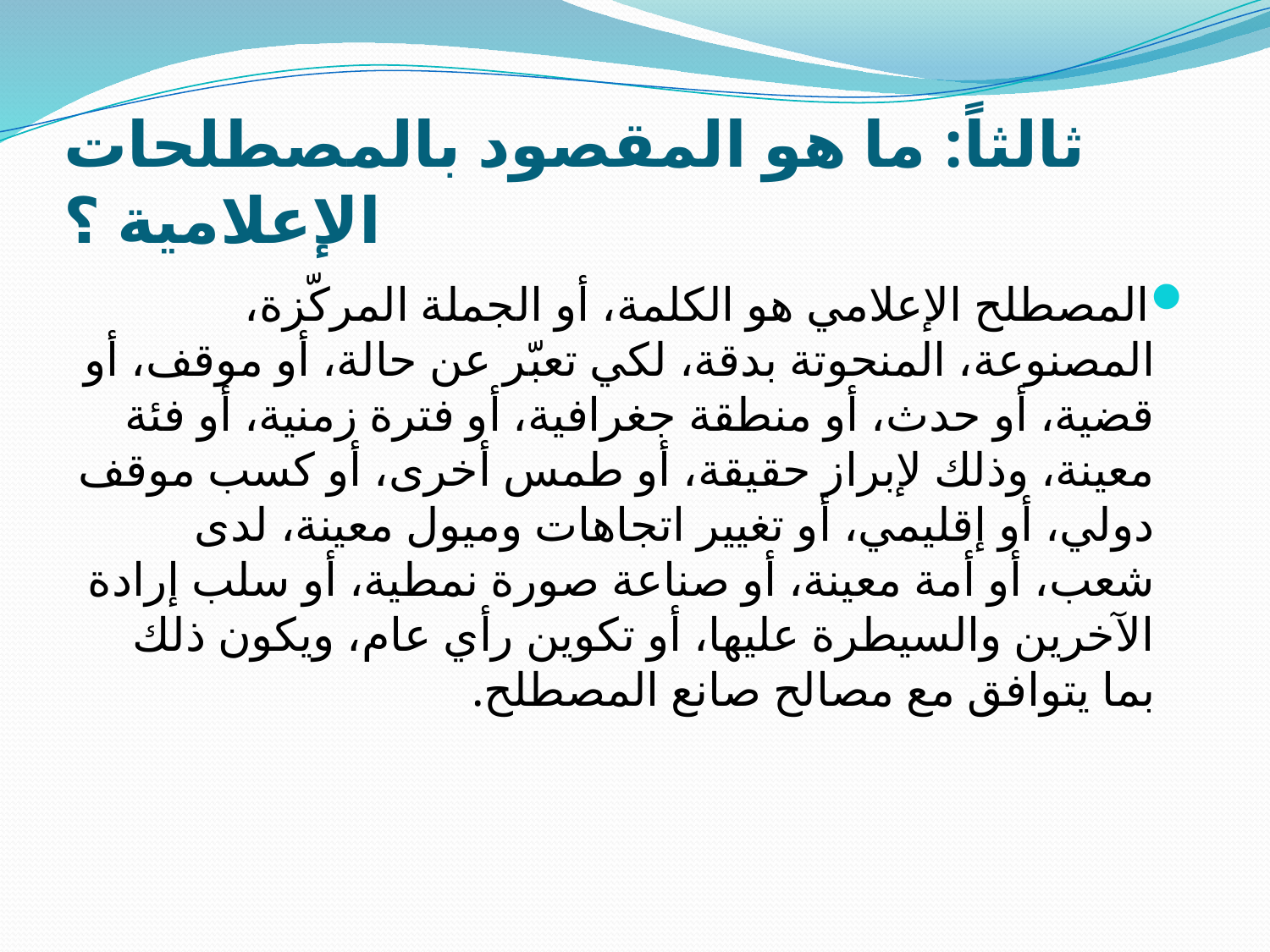

# ثالثاً: ما هو المقصود بالمصطلحات الإعلامية ؟
المصطلح الإعلامي هو الكلمة، أو الجملة المركّزة، المصنوعة، المنحوتة بدقة، لكي تعبّر عن حالة، أو موقف، أو قضية، أو حدث، أو منطقة جغرافية، أو فترة زمنية، أو فئة معينة، وذلك لإبراز حقيقة، أو طمس أخرى، أو كسب موقف دولي، أو إقليمي، أو تغيير اتجاهات وميول معينة، لدى شعب، أو أمة معينة، أو صناعة صورة نمطية، أو سلب إرادة الآخرين والسيطرة عليها، أو تكوين رأي عام، ويكون ذلك بما يتوافق مع مصالح صانع المصطلح.